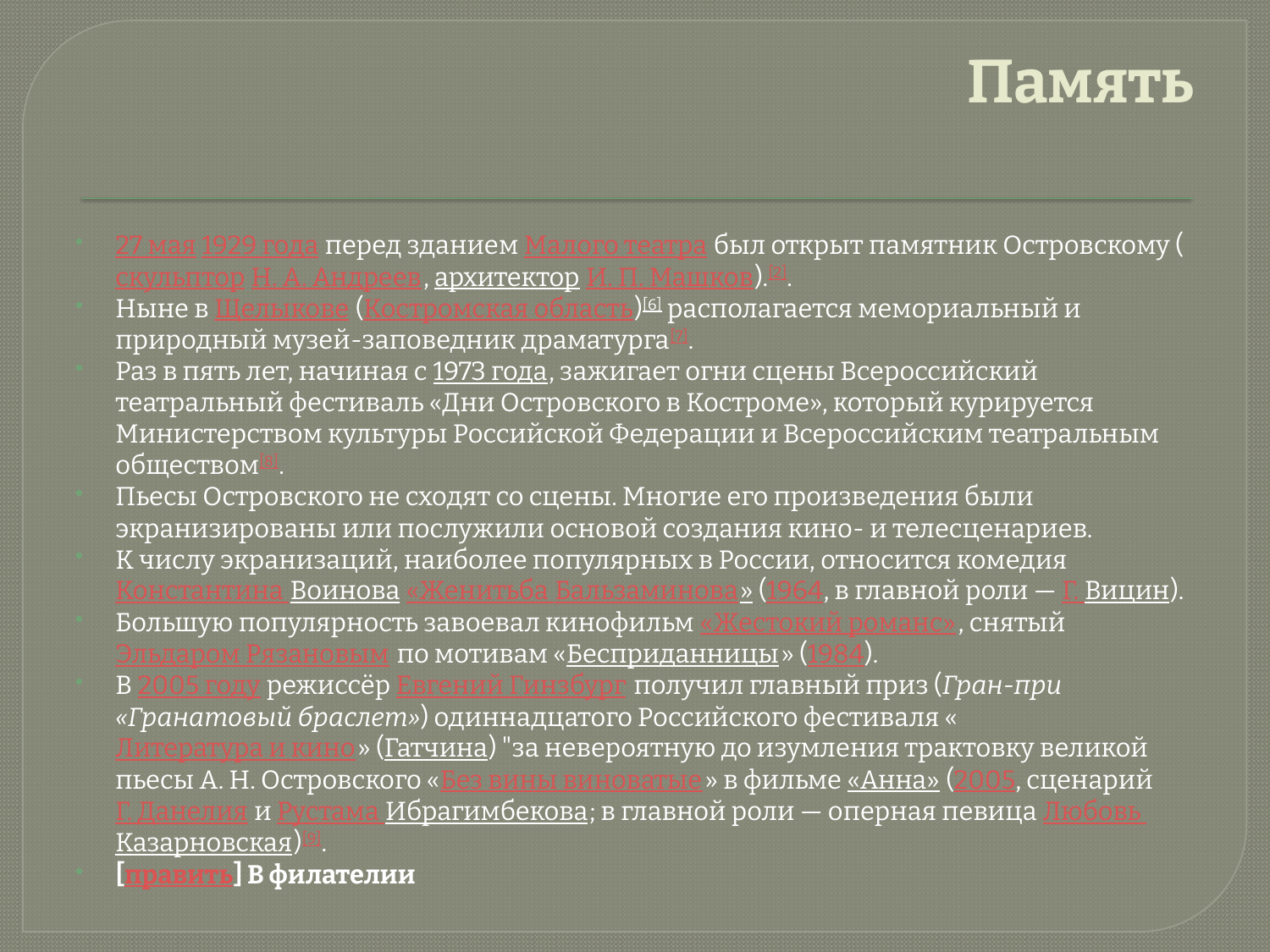

# Память
27 мая 1929 года перед зданием Малого театра был открыт памятник Островскому (скульптор Н. А. Андреев, архитектор И. П. Машков).[2].
Ныне в Щелыкове (Костромская область)[6] располагается мемориальный и природный музей-заповедник драматурга[7].
Раз в пять лет, начиная с 1973 года, зажигает огни сцены Всероссийский театральный фестиваль «Дни Островского в Костроме», который курируется Министерством культуры Российской Федерации и Всероссийским театральным обществом[8].
Пьесы Островского не сходят со сцены. Многие его произведения были экранизированы или послужили основой создания кино- и телесценариев.
К числу экранизаций, наиболее популярных в России, относится комедия Константина Воинова «Женитьба Бальзаминова» (1964, в главной роли — Г. Вицин).
Большую популярность завоевал кинофильм «Жестокий романс», снятый Эльдаром Рязановым по мотивам «Бесприданницы» (1984).
В 2005 году режиссёр Евгений Гинзбург получил главный приз (Гран-при «Гранатовый браслет») одиннадцатого Российского фестиваля «Литература и кино» (Гатчина) "за невероятную до изумления трактовку великой пьесы А. Н. Островского «Без вины виноватые» в фильме «Анна» (2005, сценарий Г. Данелия и Рустама Ибрагимбекова; в главной роли — оперная певица Любовь Казарновская)[9].
[править] В филателии